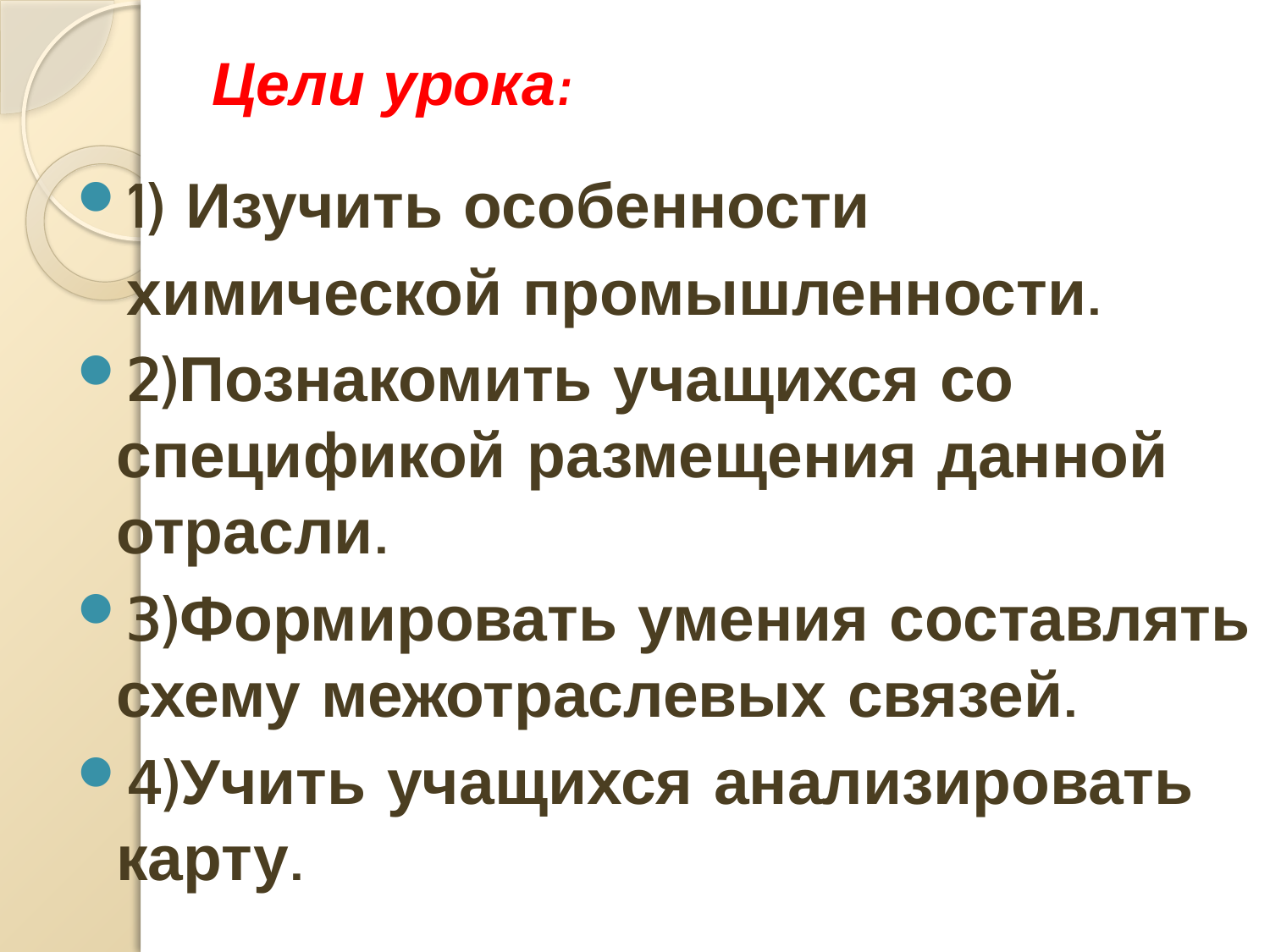

# Цели урока:
1) Изучить особенности
химической промышленности.
2)Познакомить учащихся со спецификой размещения данной отрасли.
3)Формировать умения составлять схему межотраслевых связей.
4)Учить учащихся анализировать карту.